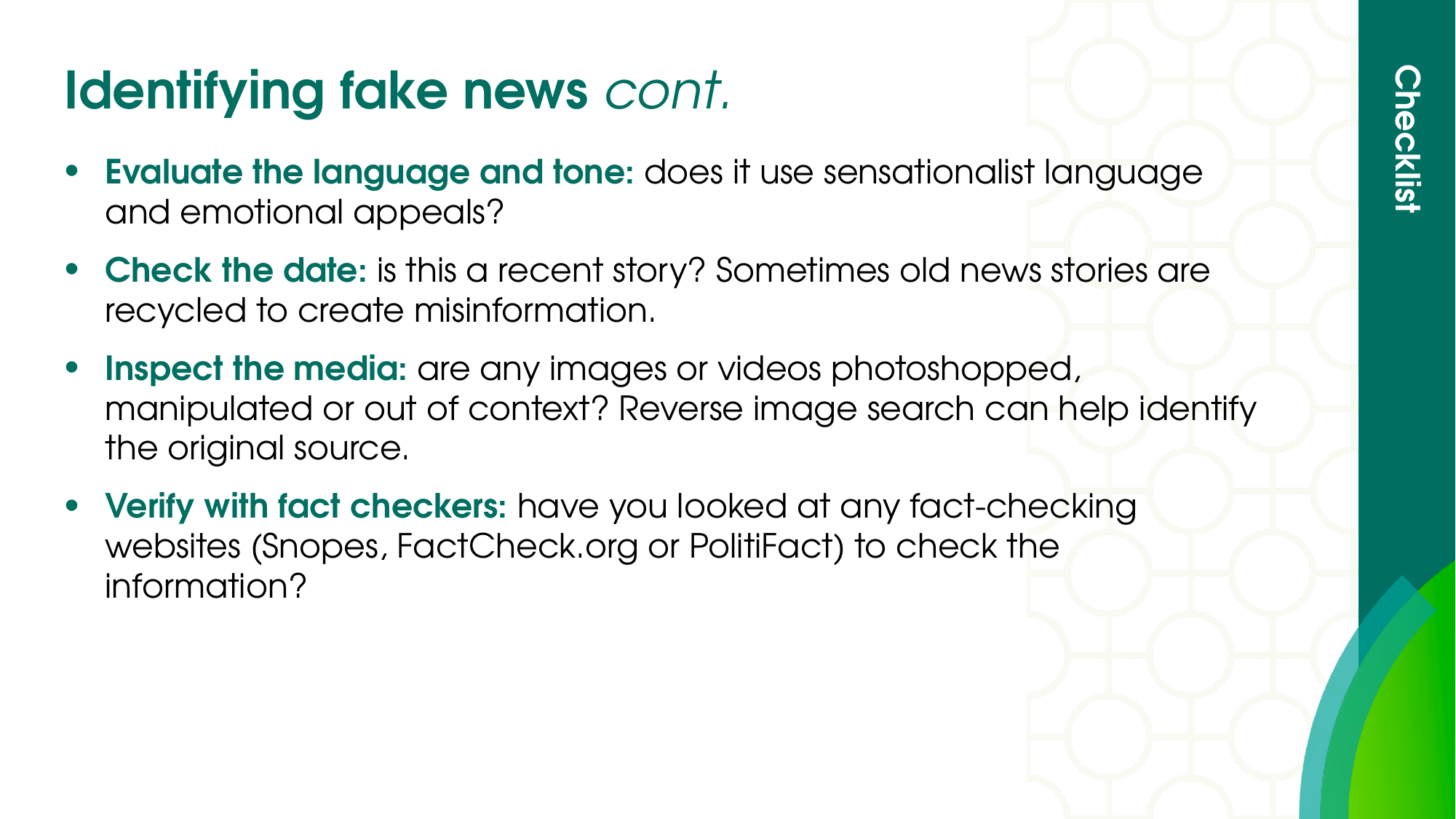

# Identifying fake news cont.
Checklist
Evaluate the language and tone: does it use sensationalist language and emotional appeals?
Check the date: is this a recent story? Sometimes old news stories are recycled to create misinformation.
Inspect the media: are any images or videos photoshopped, manipulated or out of context? Reverse image search can help identify the original source.
Verify with fact checkers: have you looked at any fact-checking websites (Snopes, FactCheck.org or PolitiFact) to check the information?